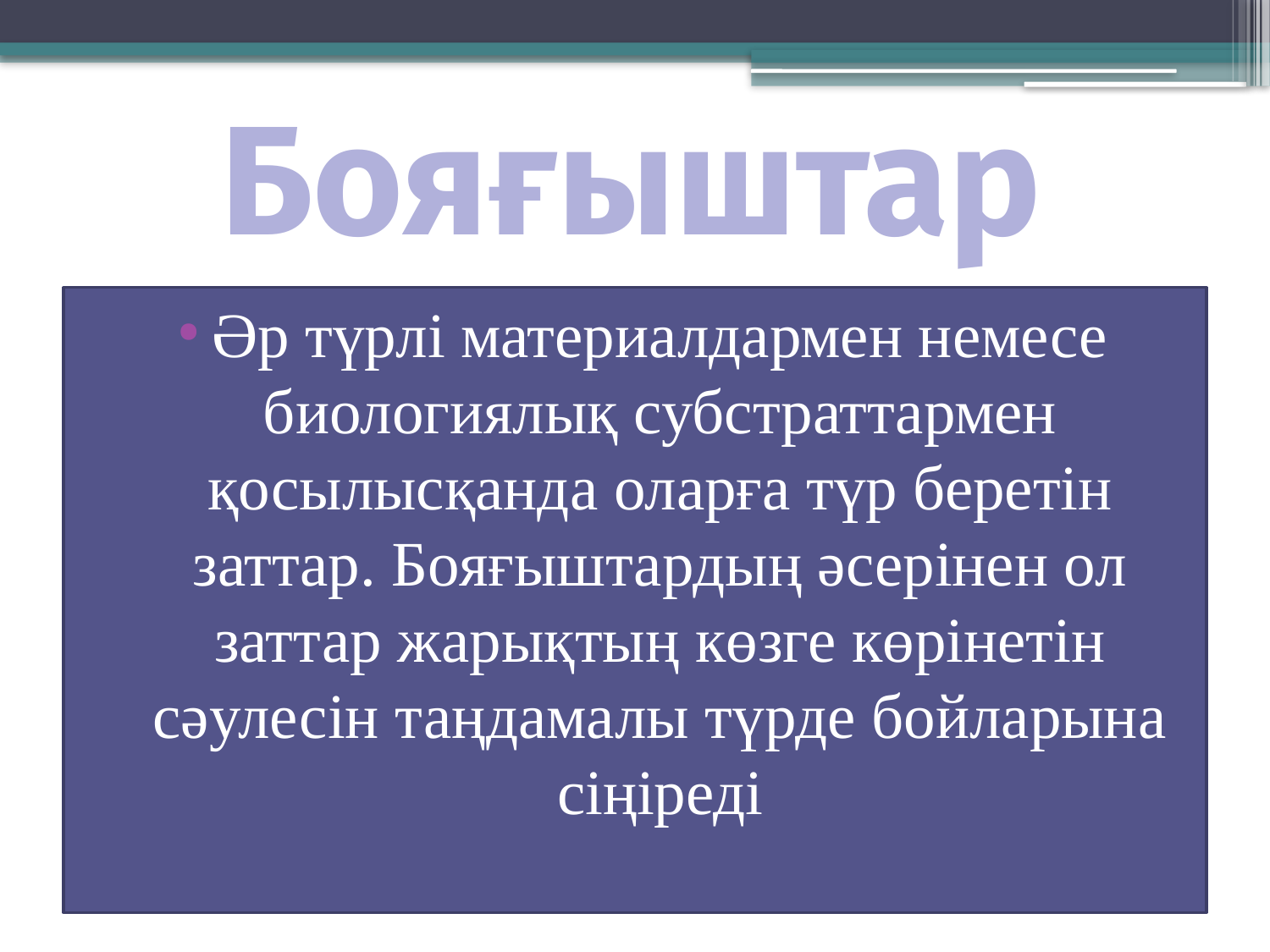

# Бояғыштар
Әр түрлі материалдармен немесе биологиялық субстраттармен қосылысқанда оларға түр беретін заттар. Бояғыштардың әсерінен ол заттар жарықтың көзге көрінетін сәулесін таңдамалы түрде бойларына сіңіреді